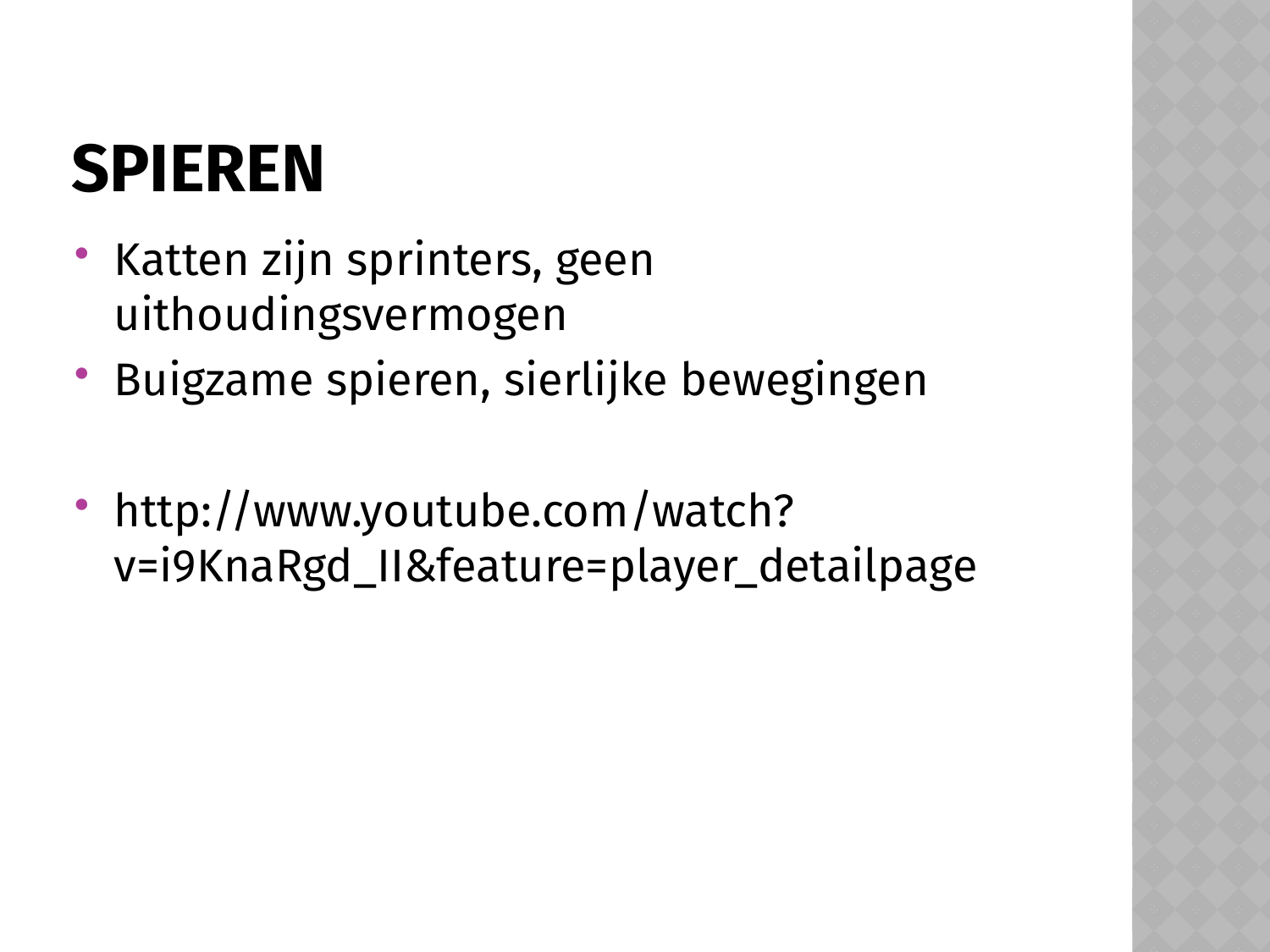

# Spieren
Katten zijn sprinters, geen uithoudingsvermogen
Buigzame spieren, sierlijke bewegingen

http://www.youtube.com/watch?v=i9KnaRgd_II&feature=player_detailpage